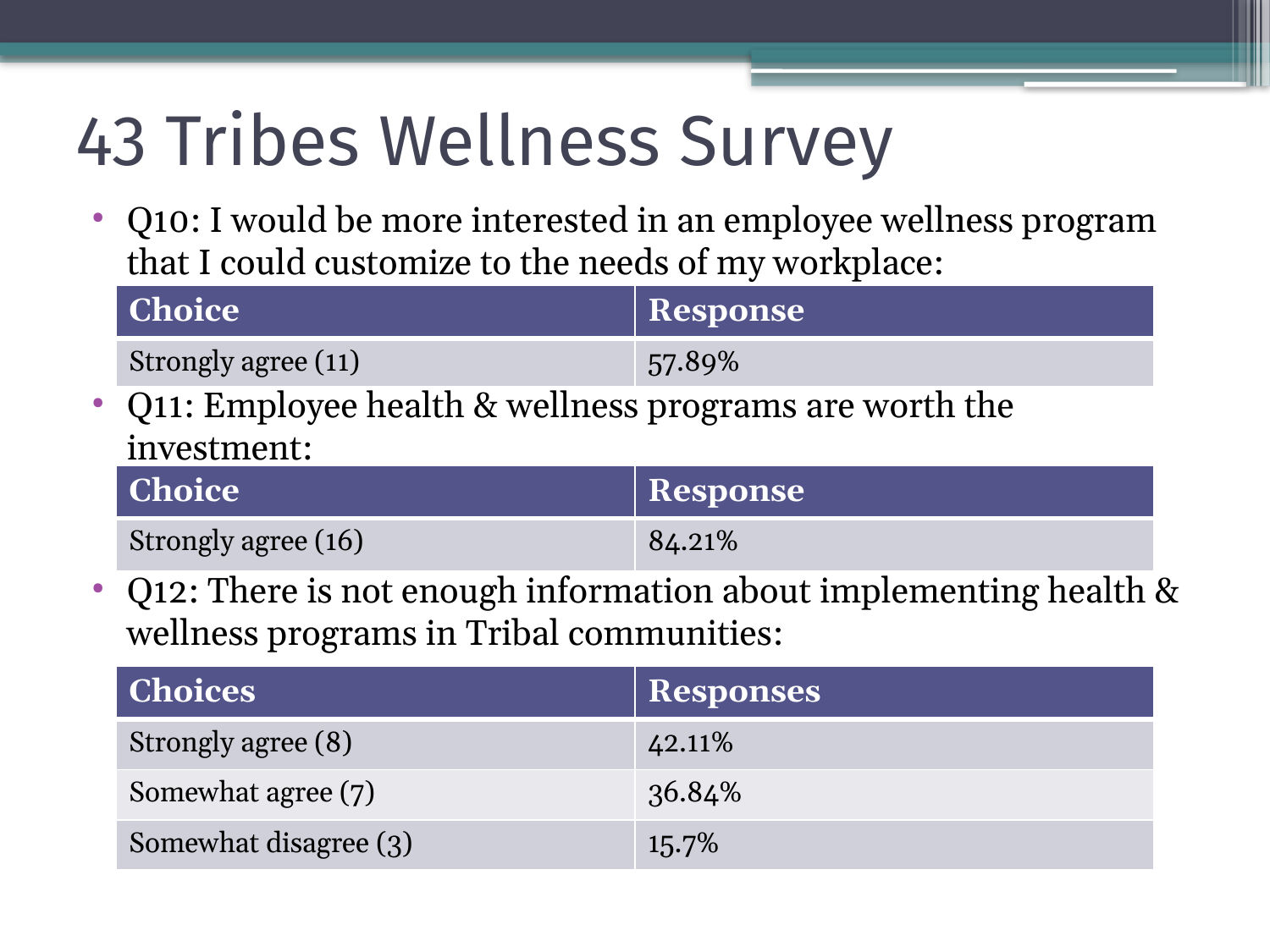

# 43 Tribes Wellness Survey
Q10: I would be more interested in an employee wellness program that I could customize to the needs of my workplace:

Q11: Employee health & wellness programs are worth the investment:

Q12: There is not enough information about implementing health & wellness programs in Tribal communities:

| Choice | Response |
| --- | --- |
| Strongly agree (11) | 57.89% |
| Choice | Response |
| --- | --- |
| Strongly agree (16) | 84.21% |
| Choices | Responses |
| --- | --- |
| Strongly agree (8) | 42.11% |
| Somewhat agree (7) | 36.84% |
| Somewhat disagree (3) | 15.7% |